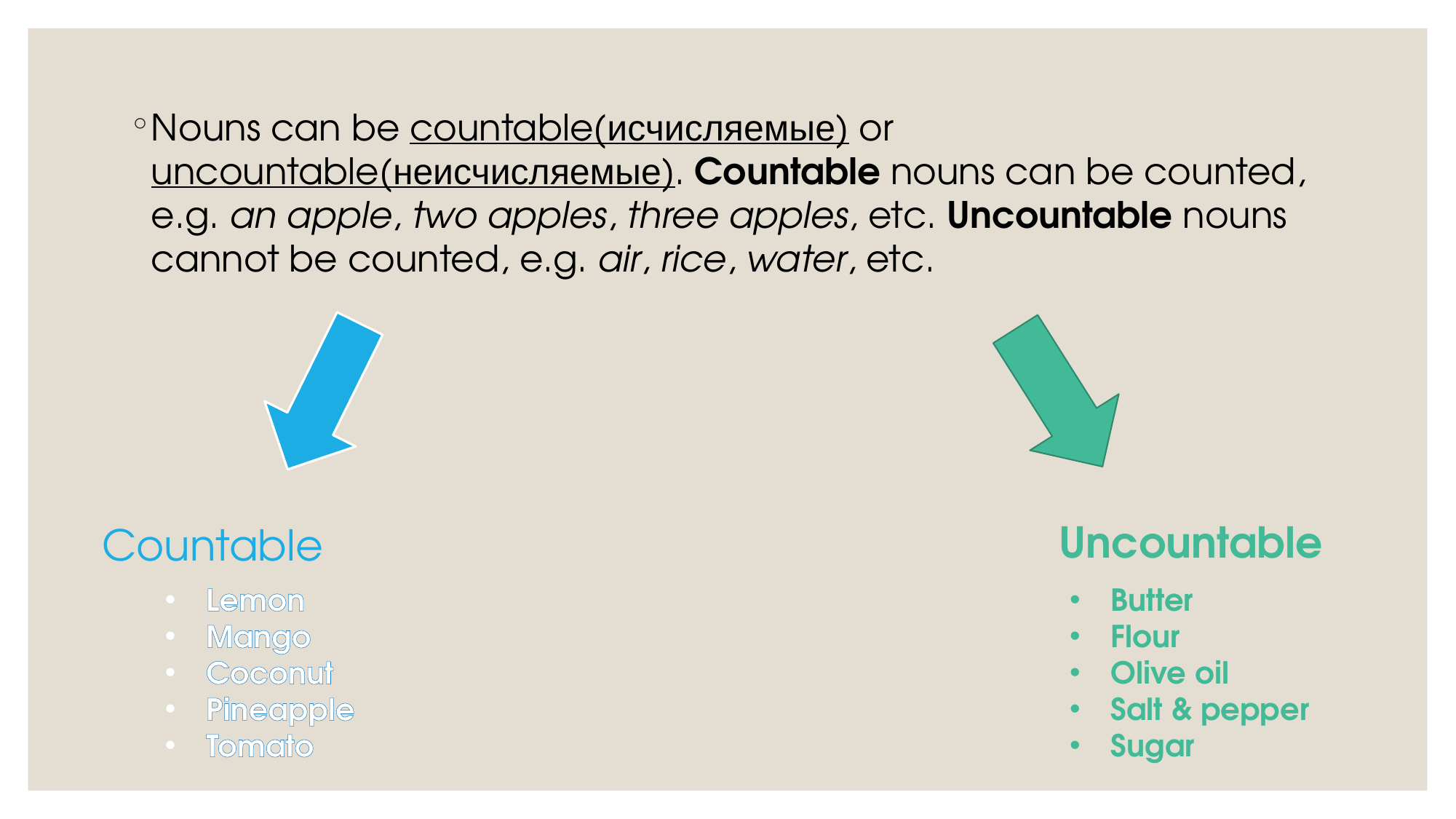

Nouns can be countable(исчисляемые) or uncountable(неисчисляемые). Countable nouns can be counted, e.g. an apple, two apples, three apples, etc. Uncountable nouns cannot be counted, e.g. air, rice, water, etc.

Uncountable
Countable
Lemon
Mango
Coconut
Pineapple
Tomato
Butter
Flour
Olive oil
Salt & pepper
Sugar